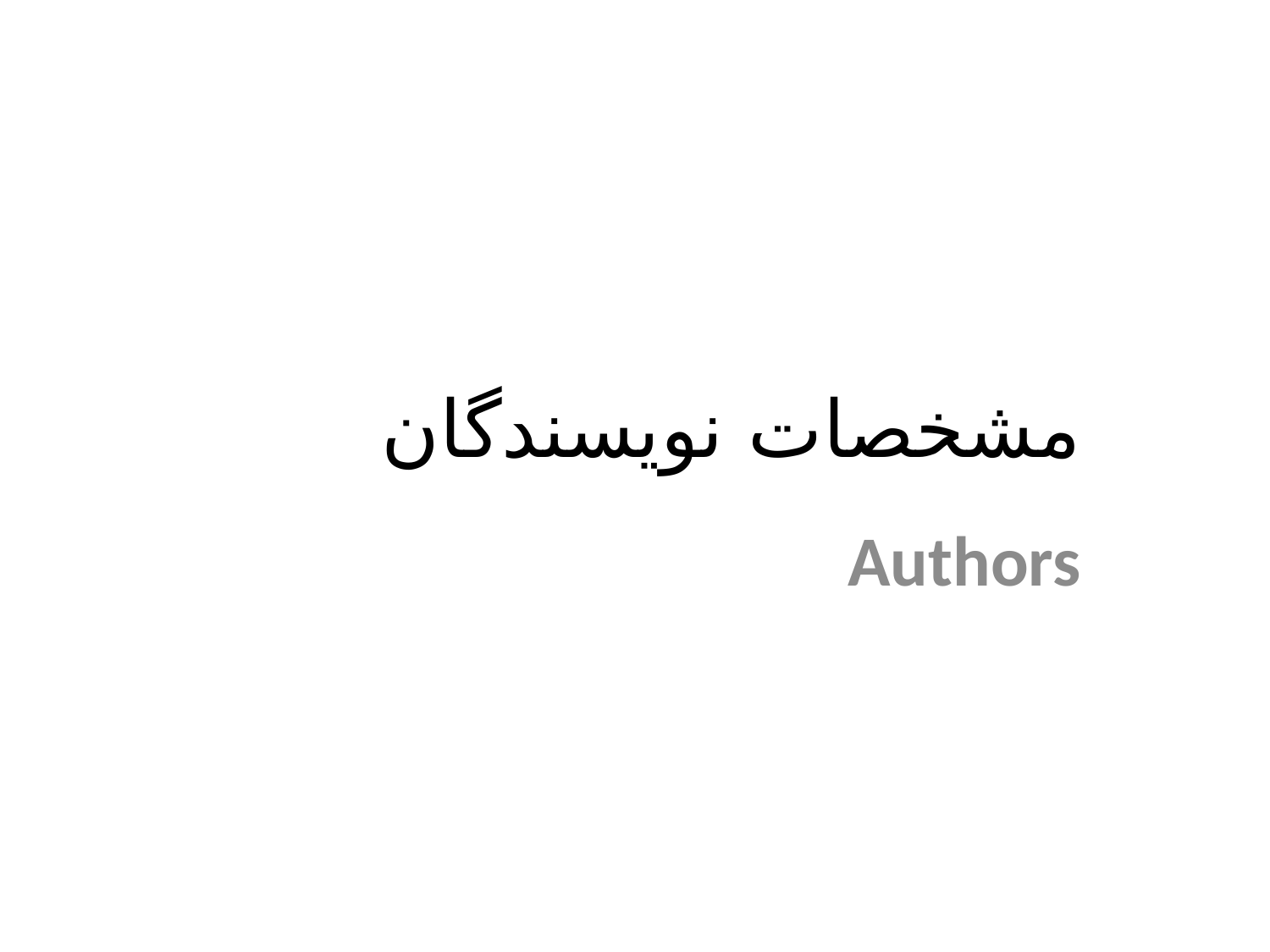

# مشخصات نویسندگان
Authors
15 November 2021
salman.khazaei61@gmail.com
36